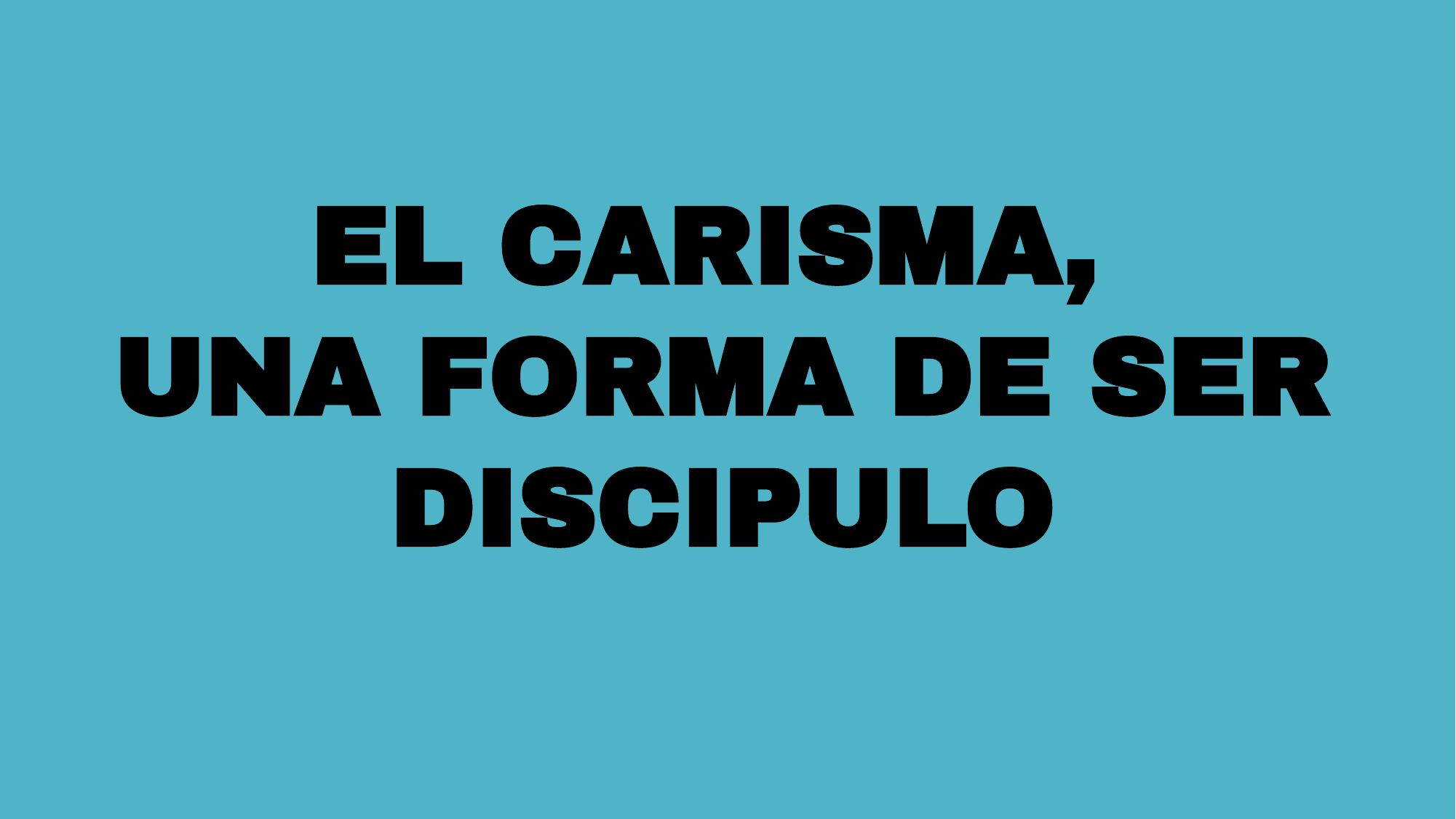

EL CARISMA,
UNA FORMA DE SER DISCIPULO